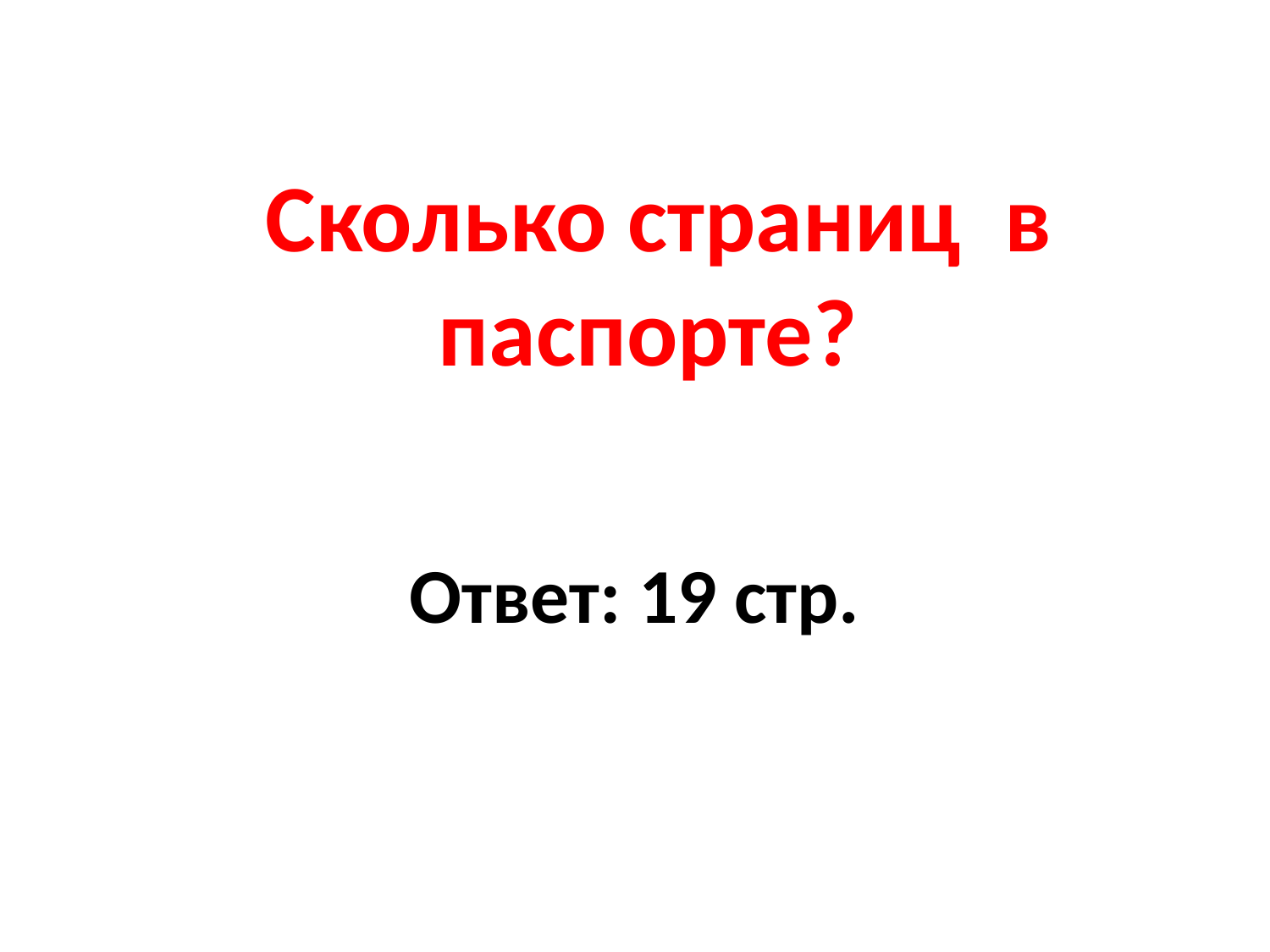

# Сколько страниц  в паспорте?
Ответ: 19 стр.